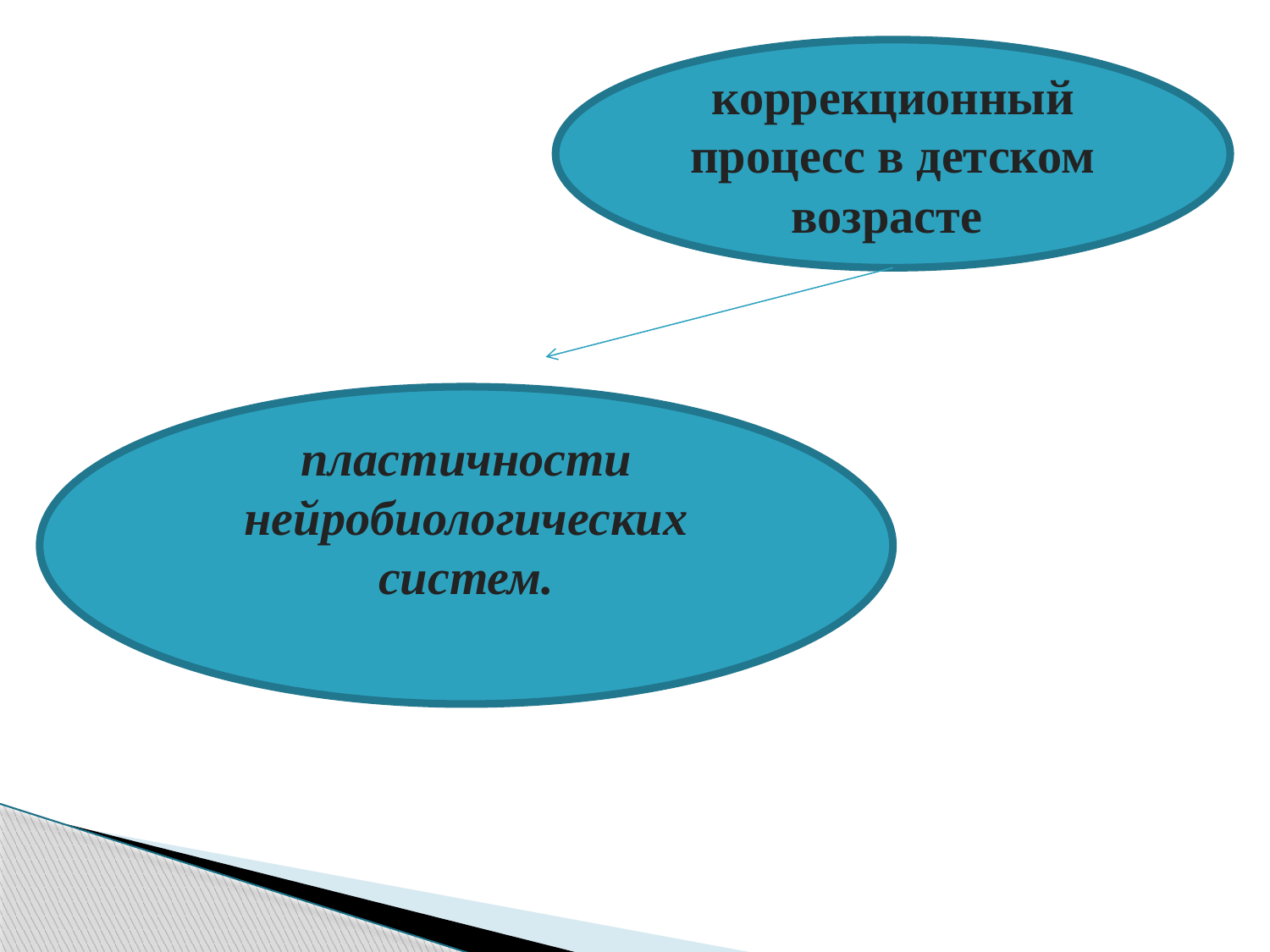

коррекционный процесс в детском возрасте
пластичности нейробиологических систем.